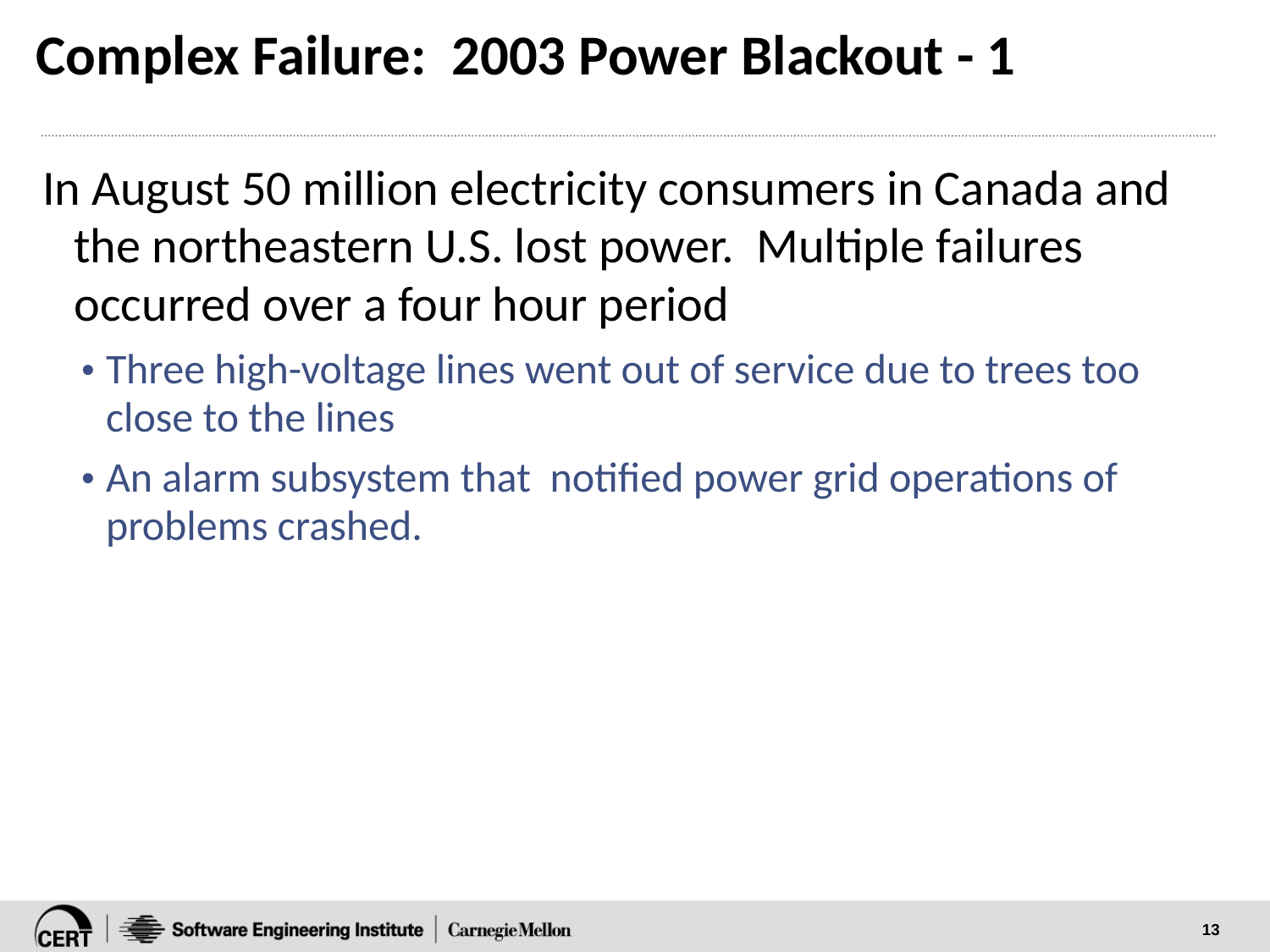

# Complex Failure:  2003 Power Blackout - 1
In August 50 million electricity consumers in Canada and the northeastern U.S. lost power.  Multiple failures occurred over a four hour period
Three high-voltage lines went out of service due to trees too close to the lines
An alarm subsystem that  notified power grid operations of problems crashed.